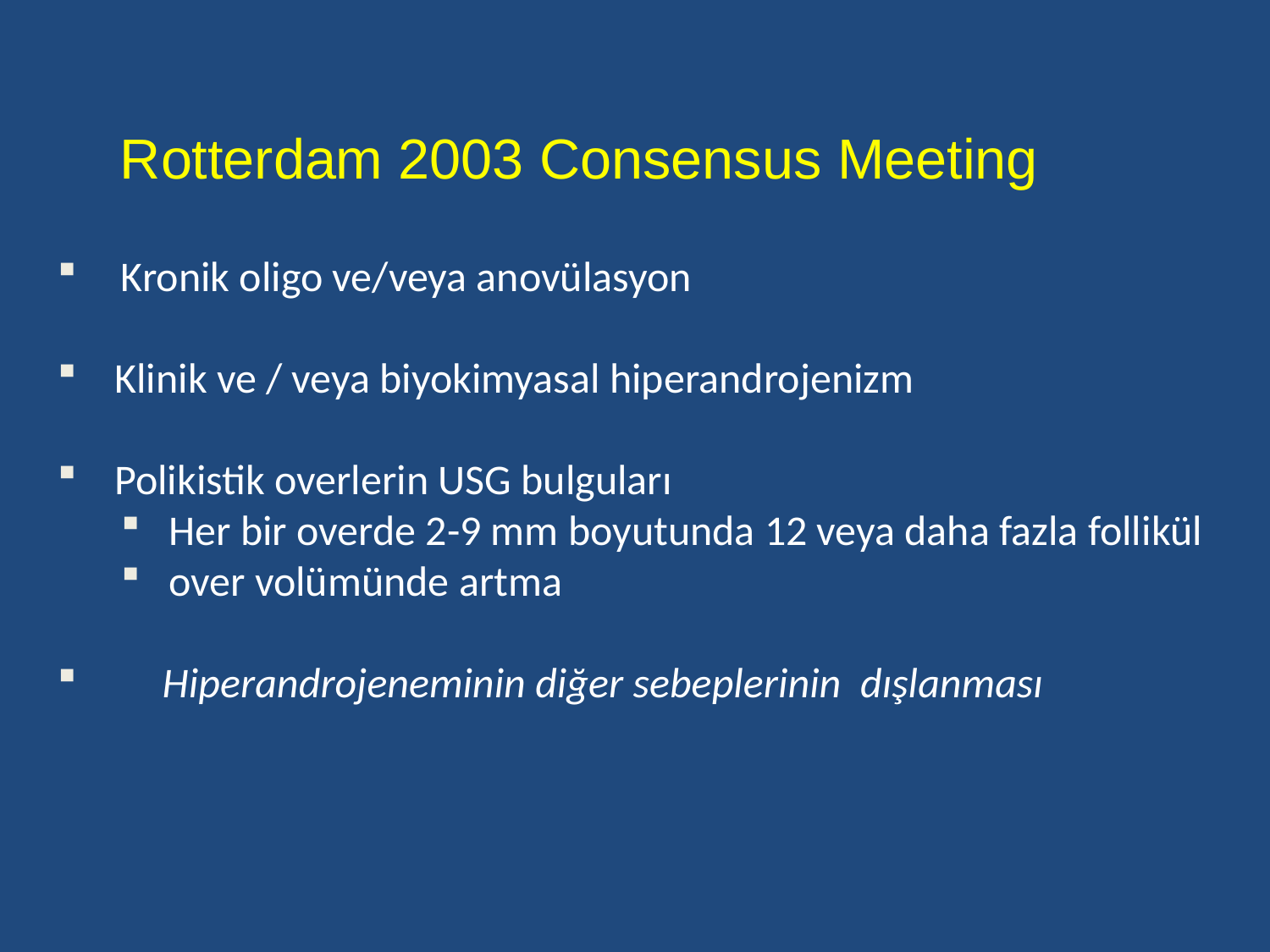

Rotterdam 2003 Consensus Meeting

Kronik oligo ve/veya anovülasyon

 Klinik ve / veya biyokimyasal hiperandrojenizm

 Polikistik overlerin USG bulguları
Her bir overde 2-9 mm boyutunda 12 veya daha fazla follikül
over volümünde artma

      Hiperandrojeneminin diğer sebeplerinin  dışlanması